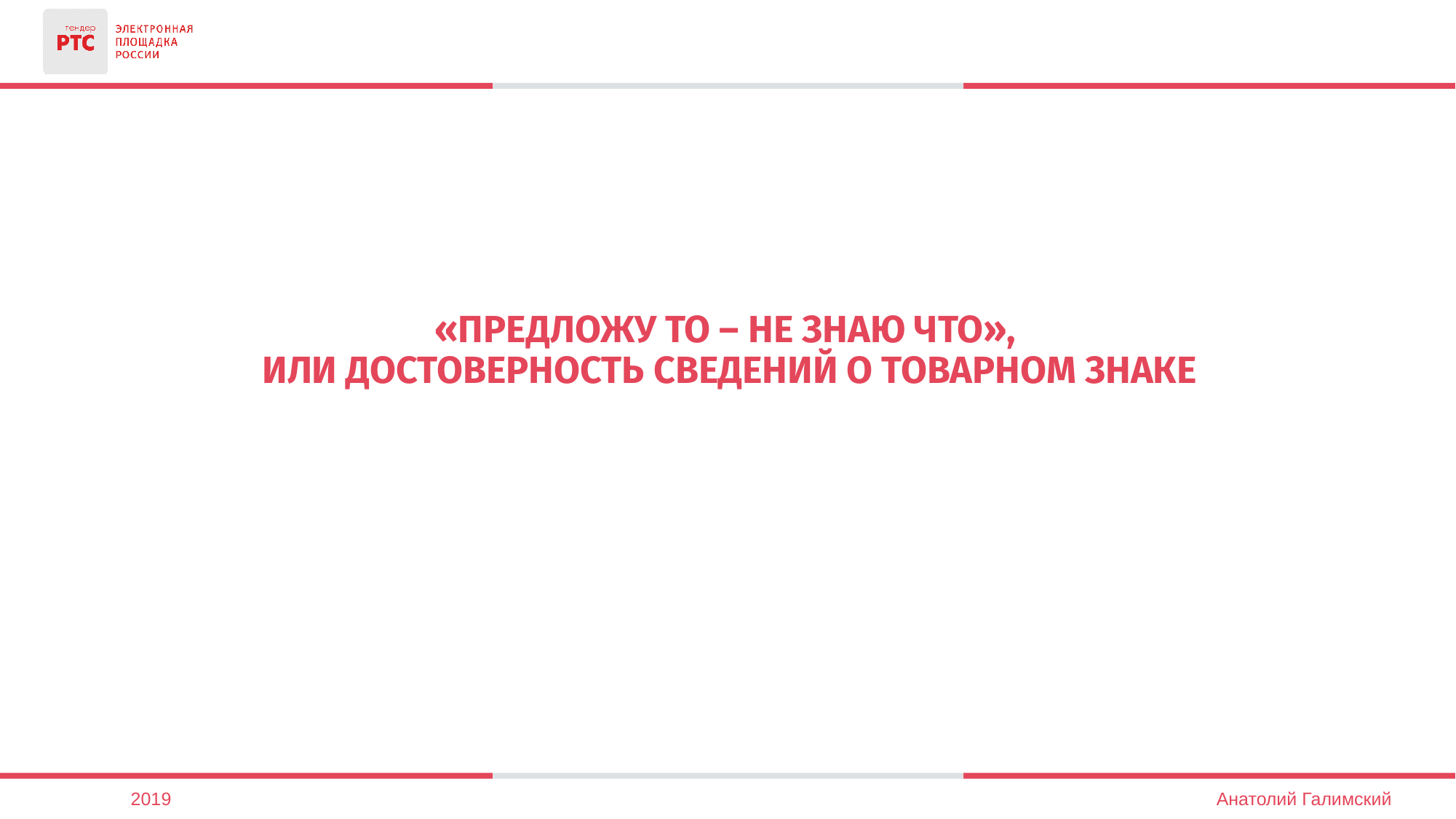

«Предложу то – не знаю что»,
или Достоверность сведений о товарном знаке
2019
Анатолий Галимский